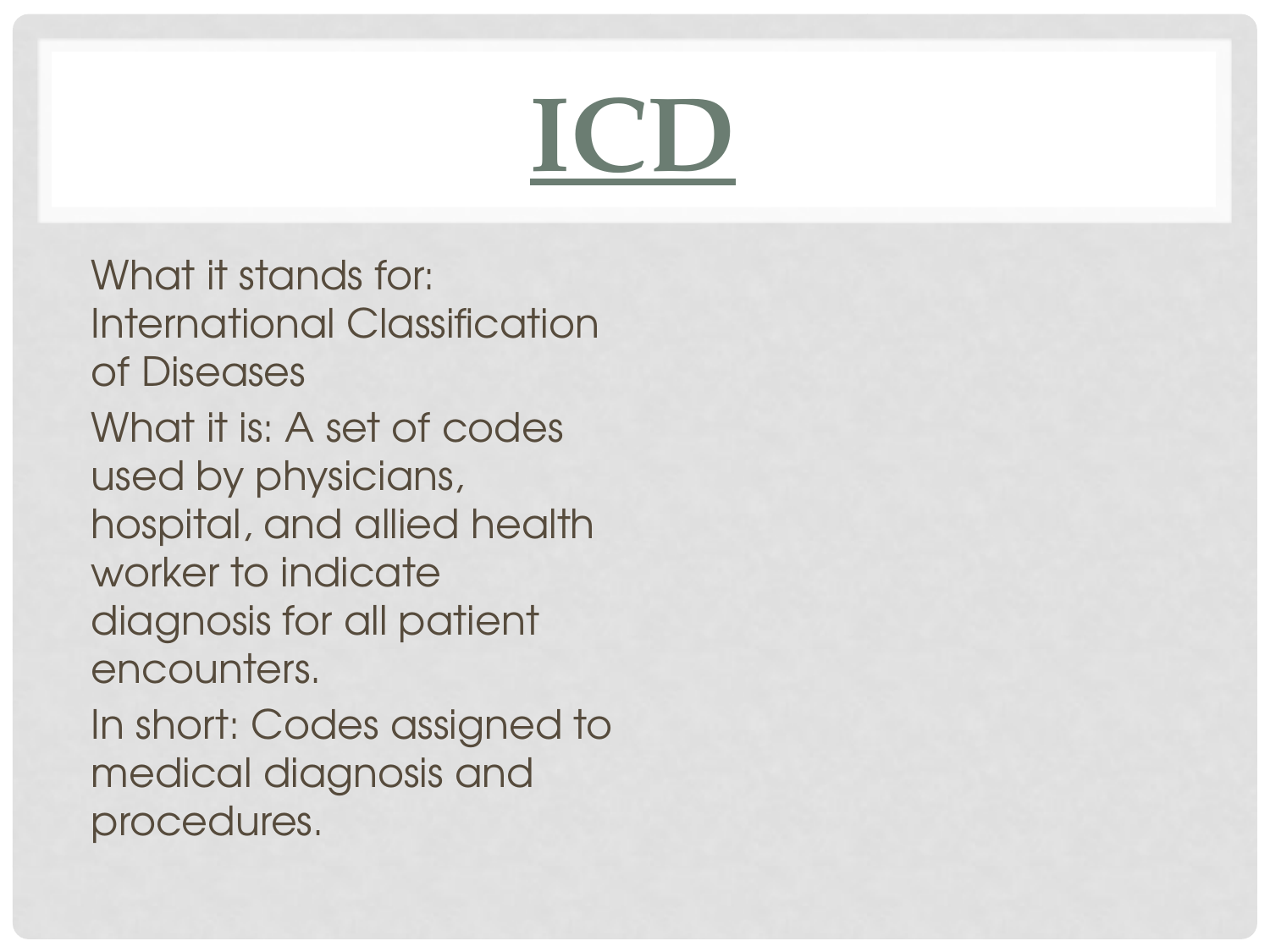

# ICD
What it stands for: International Classification of Diseases
What it is: A set of codes used by physicians, hospital, and allied health worker to indicate diagnosis for all patient encounters.
In short: Codes assigned to medical diagnosis and procedures.